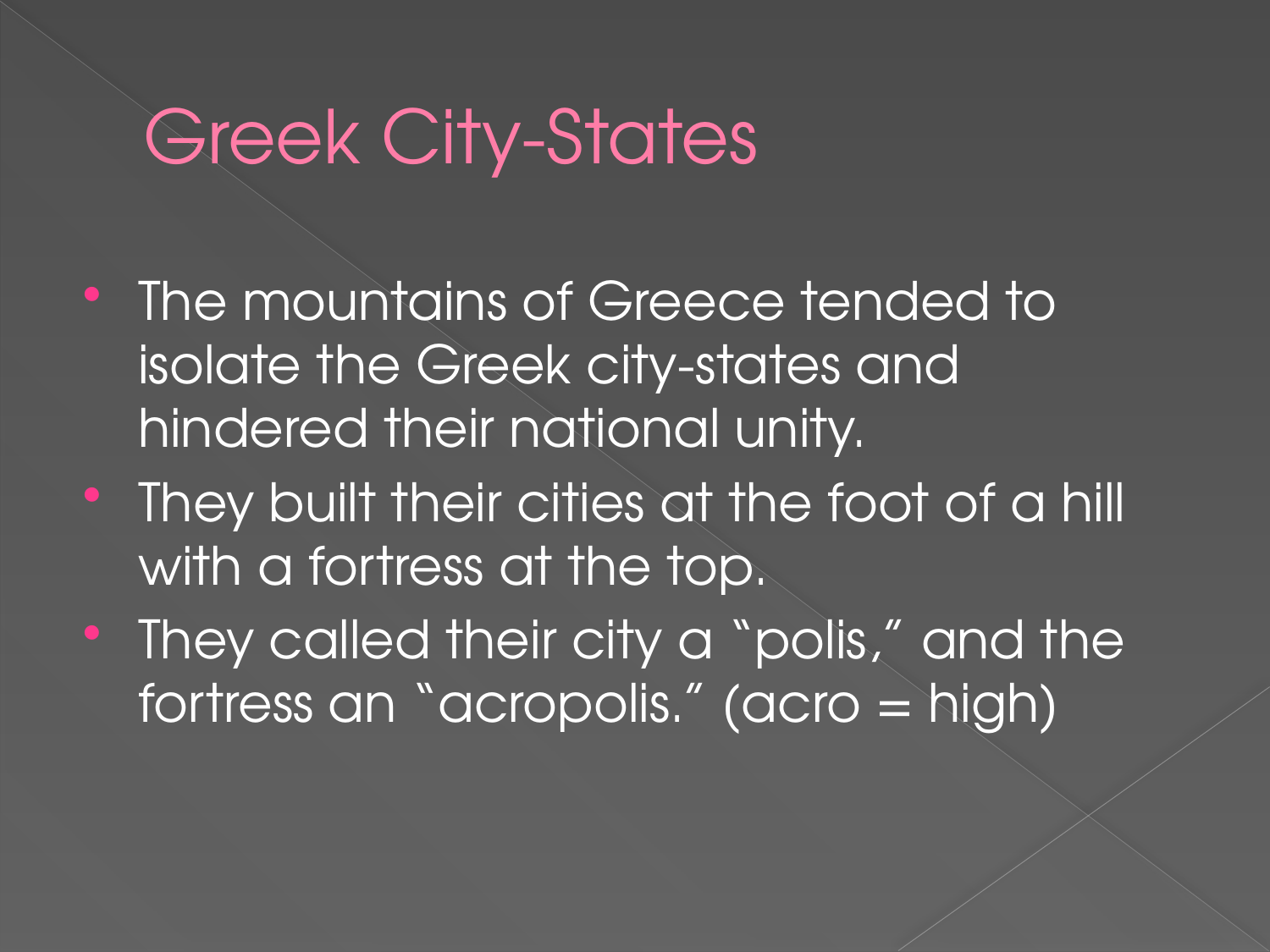

# Greek City-States
The mountains of Greece tended to isolate the Greek city-states and hindered their national unity.
They built their cities at the foot of a hill with a fortress at the top.
They called their city a “polis,” and the fortress an “acropolis.” (acro = high)